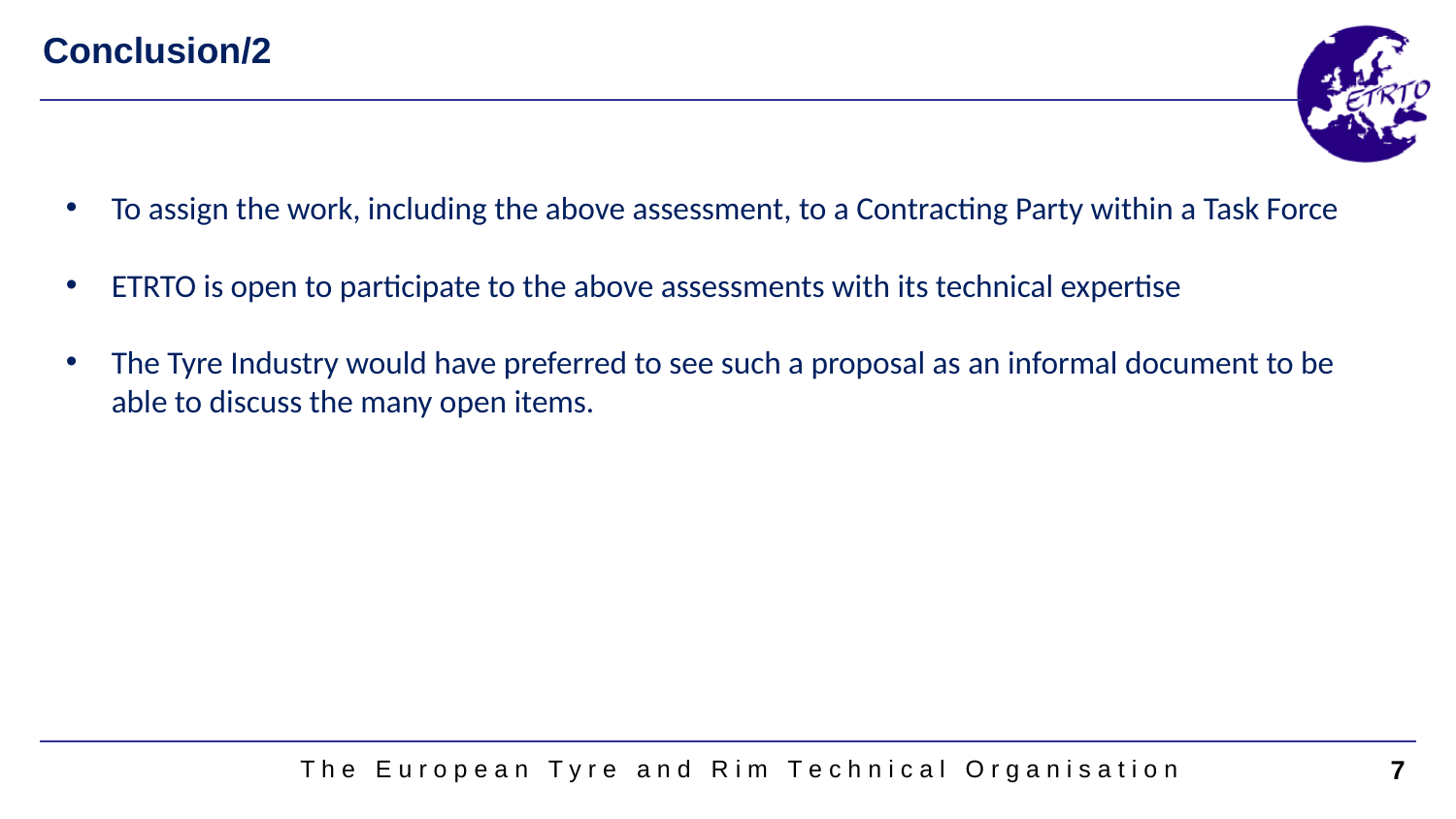

Conclusion/2
To assign the work, including the above assessment, to a Contracting Party within a Task Force

ETRTO is open to participate to the above assessments with its technical expertise

The Tyre Industry would have preferred to see such a proposal as an informal document to be able to discuss the many open items.
T h e   E u r o p e a n   T y r e   a n d   R i m   T e c h n i c a l   O r g a n i s a t i o n
7